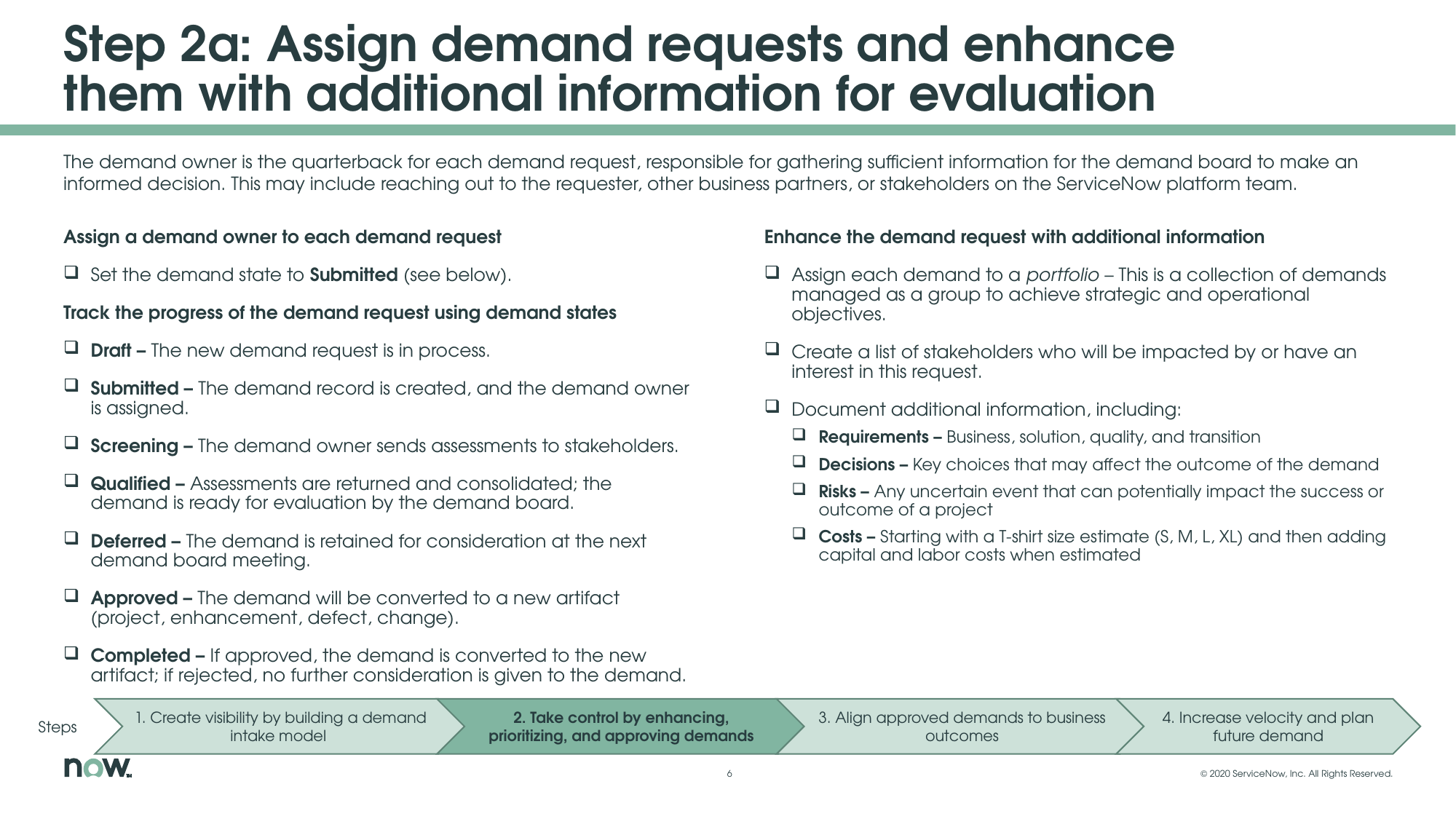

# Step 2a: Assign demand requests and enhance them with additional information for evaluation

The demand owner is the quarterback for each demand request, responsible for gathering sufficient information for the demand board to make an informed decision. This may include reaching out to the requester, other business partners, or stakeholders on the ServiceNow platform team.
Assign a demand owner to each demand request
Set the demand state to Submitted (see below).
Track the progress of the demand request using demand states
Draft – The new demand request is in process.
Submitted – The demand record is created, and the demand owner is assigned.
Screening – The demand owner sends assessments to stakeholders.
Qualified – Assessments are returned and consolidated; the demand is ready for evaluation by the demand board.
Deferred – The demand is retained for consideration at the next demand board meeting.
Approved – The demand will be converted to a new artifact (project, enhancement, defect, change).
Completed – If approved, the demand is converted to the new artifact; if rejected, no further consideration is given to the demand.
Enhance the demand request with additional information
Assign each demand to a portfolio – This is a collection of demands managed as a group to achieve strategic and operational objectives.
Create a list of stakeholders who will be impacted by or have an interest in this request.
Document additional information, including:
Requirements – Business, solution, quality, and transition
Decisions – Key choices that may affect the outcome of the demand
Risks – Any uncertain event that can potentially impact the success or outcome of a project
Costs – Starting with a T-shirt size estimate (S, M, L, XL) and then adding capital and labor costs when estimated
Steps
1. Create visibility by building a demand intake model
2. Take control by enhancing, prioritizing, and approving demands
3. Align approved demands to business outcomes
4. Increase velocity and plan future demand